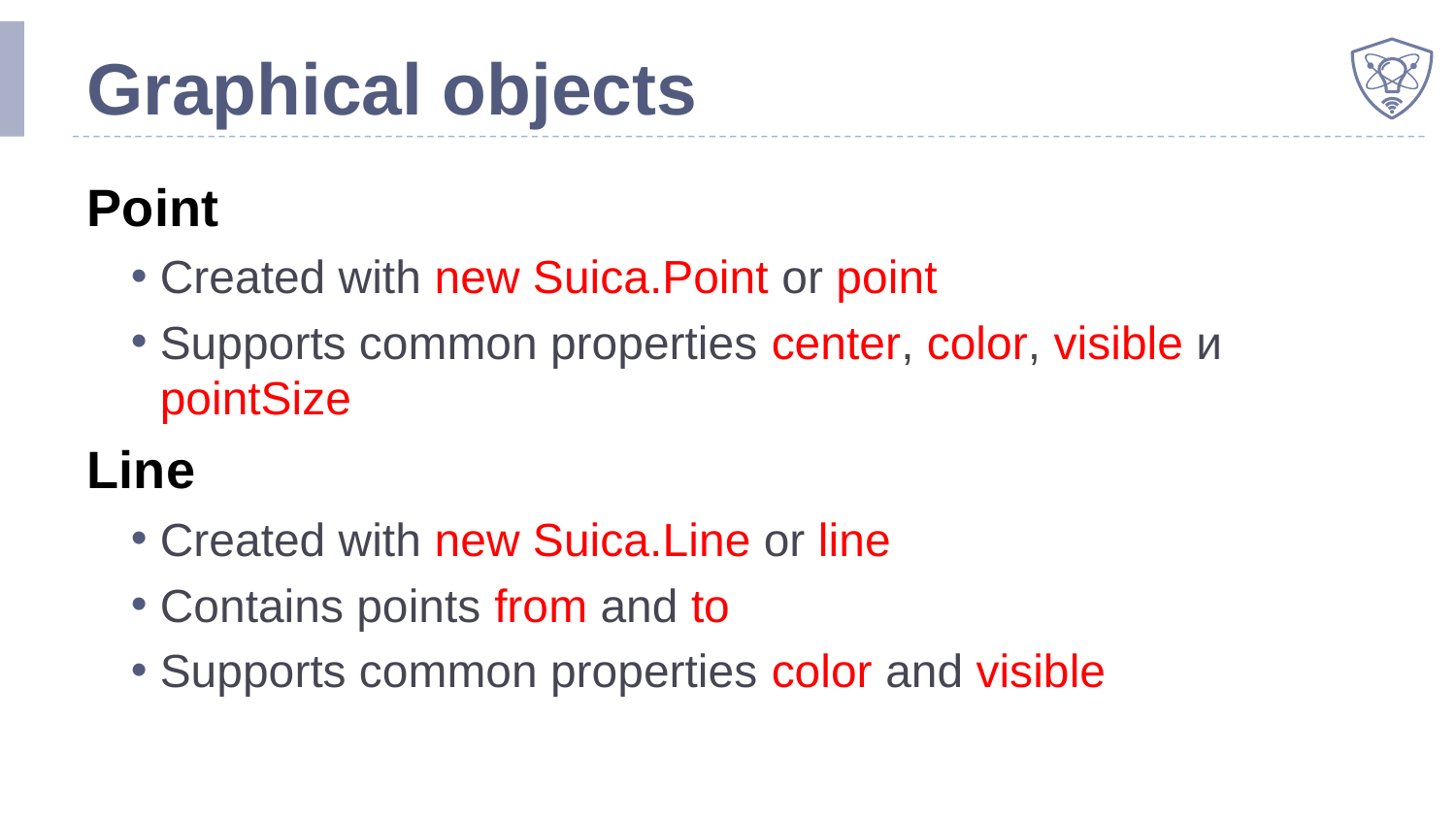

# Graphical objects
Point
Created with new Suica.Point or point
Supports common properties center, color, visible и pointSize
Line
Created with new Suica.Line or line
Contains points from and to
Supports common properties color and visible